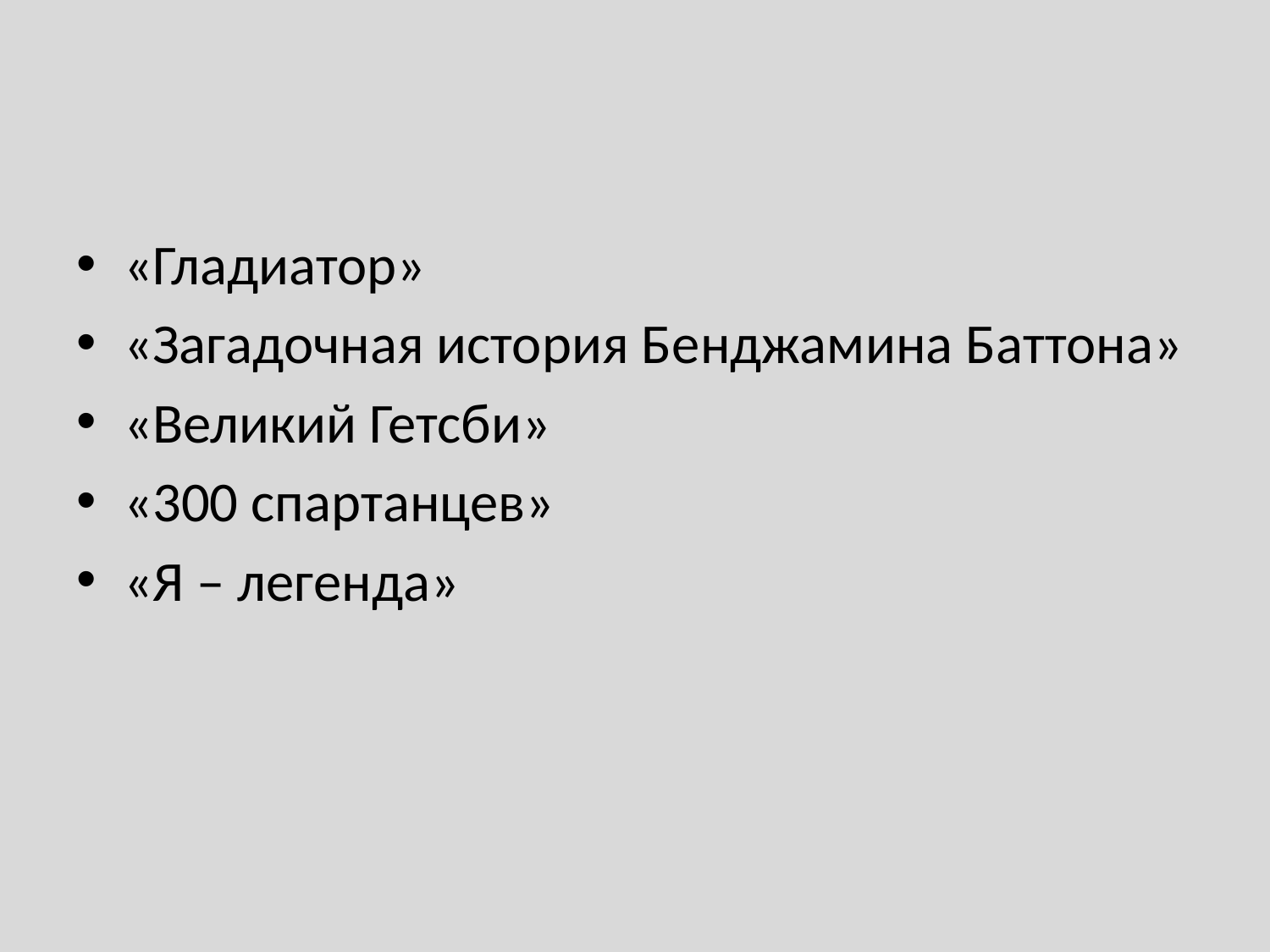

# «Гладиатор»
«Загадочная история Бенджамина Баттона»
«Великий Гетсби»
«300 спартанцев»
«Я – легенда»